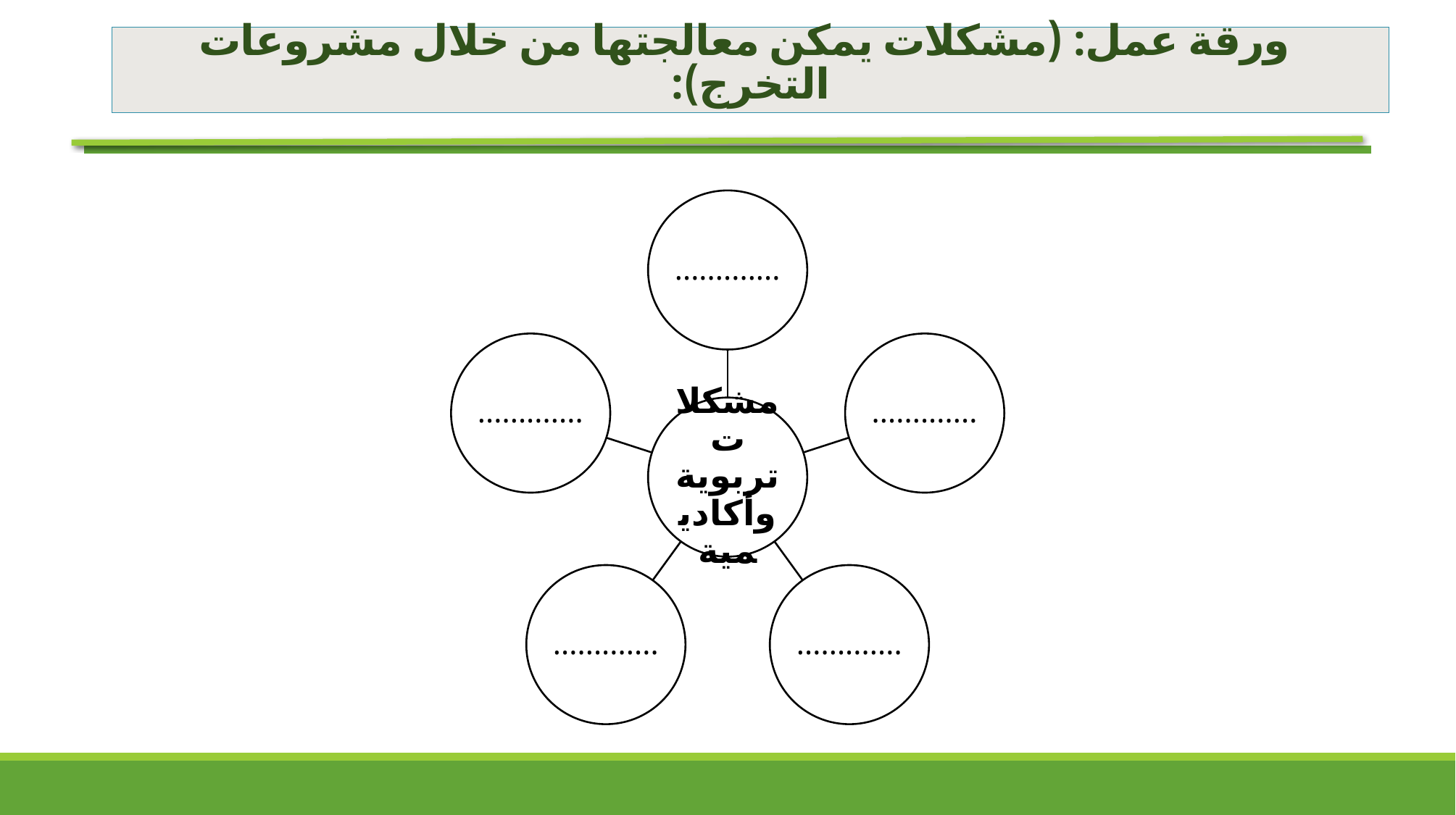

# ورقة عمل: (مشكلات يمكن معالجتها من خلال مشروعات التخرج):
مشكلات تربوية وأكاديمية

.............

.............

.............

.............

.............